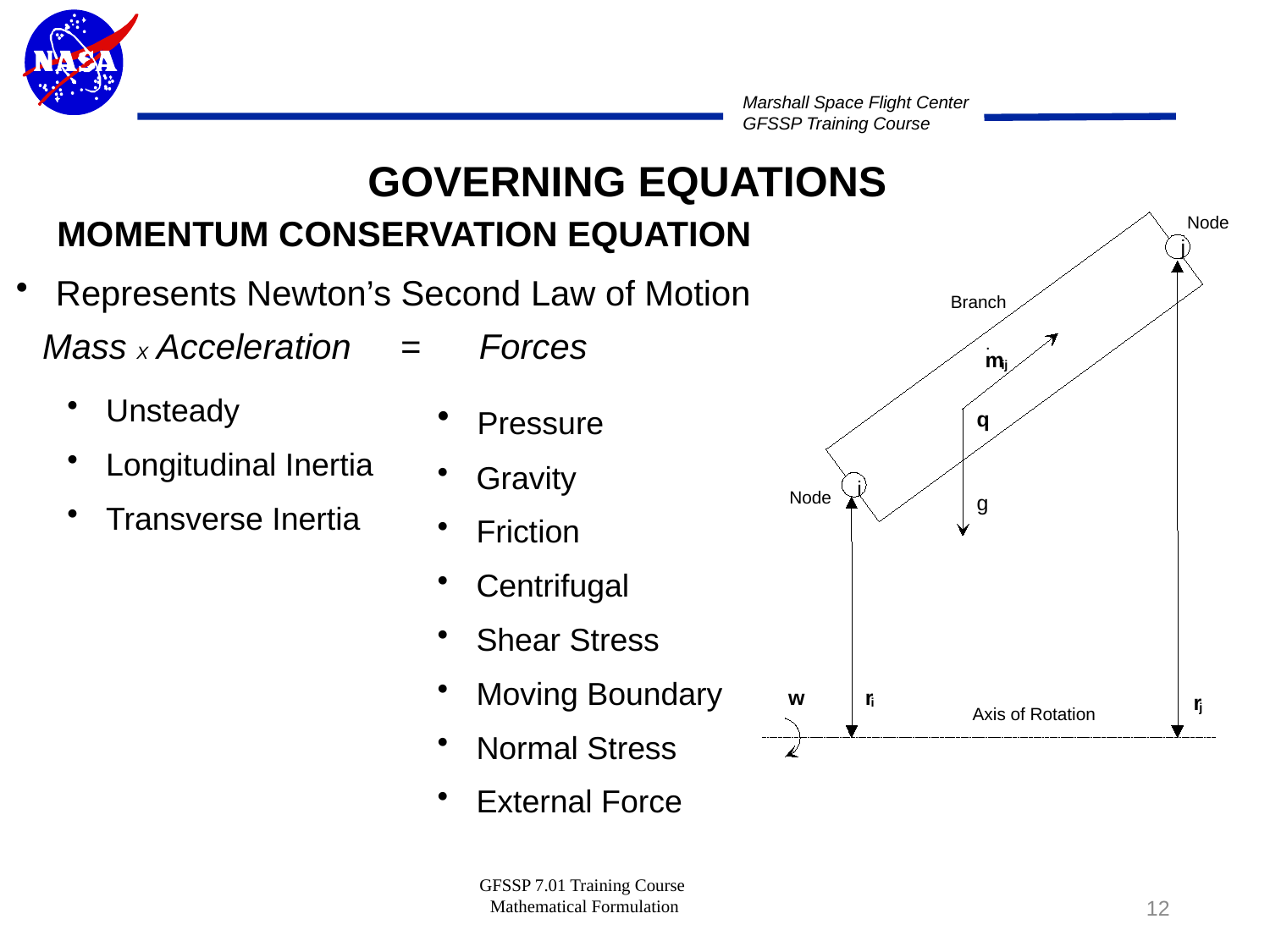

GOVERNING EQUATIONS
MOMENTUM CONSERVATION EQUATION
Node

j

Branch

 .
m
ij
q

i
Node
g

w
r
r
i
j
Axis of Rotation

 Represents Newton’s Second Law of Motion
Mass X Acceleration     =      Forces
 Unsteady
 Longitudinal Inertia
 Transverse Inertia
 Pressure
 Gravity
 Friction
 Centrifugal
 Shear Stress
 Moving Boundary
 Normal Stress
 External Force
GFSSP 7.01 Training Course  Mathematical Formulation
12